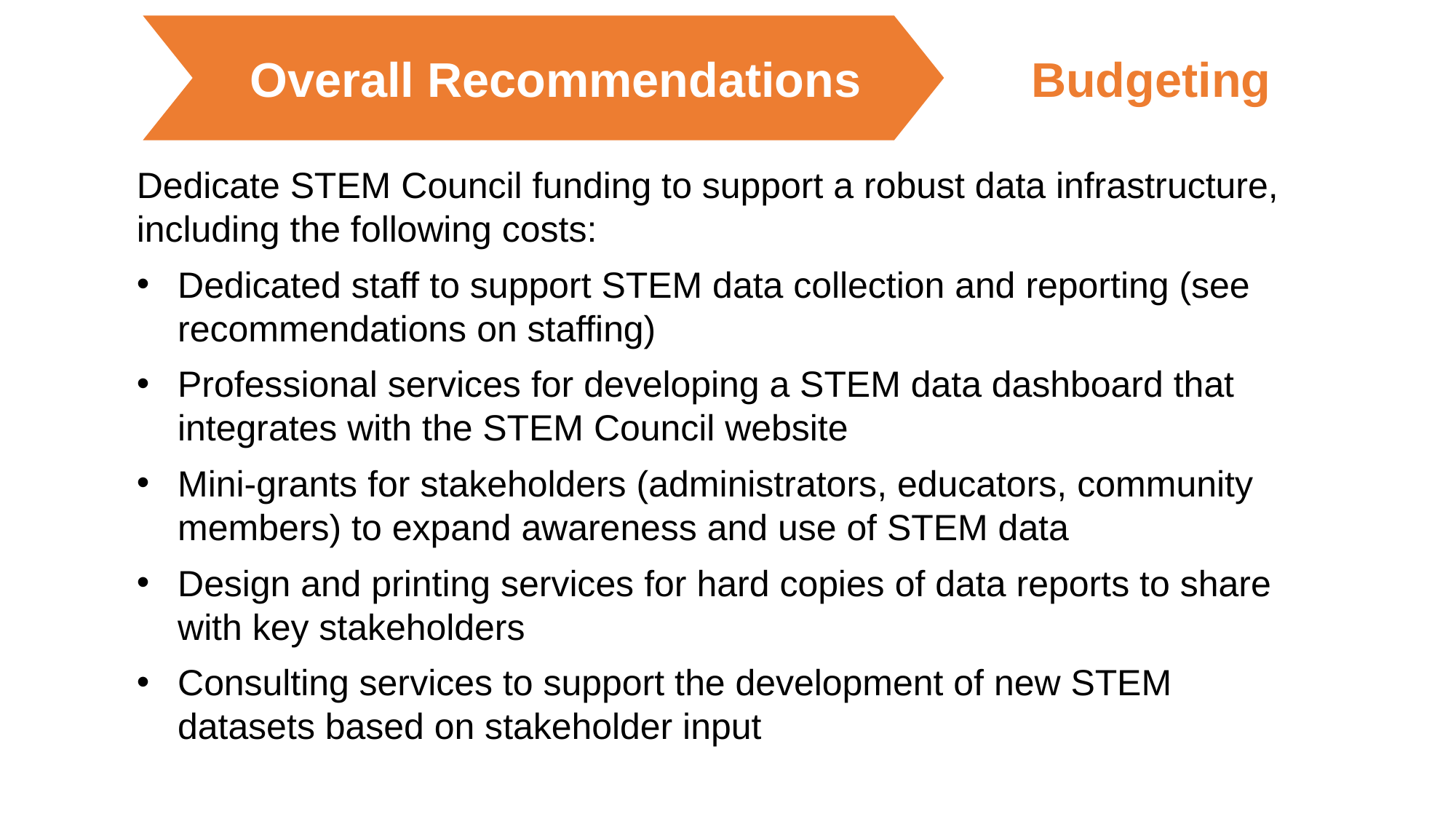

Overall Recommendations
Budgeting
Dedicate STEM Council funding to support a robust data infrastructure, including the following costs:
Dedicated staff to support STEM data collection and reporting (see recommendations on staffing)
Professional services for developing a STEM data dashboard that integrates with the STEM Council website
Mini-grants for stakeholders (administrators, educators, community members) to expand awareness and use of STEM data
Design and printing services for hard copies of data reports to share with key stakeholders
Consulting services to support the development of new STEM datasets based on stakeholder input